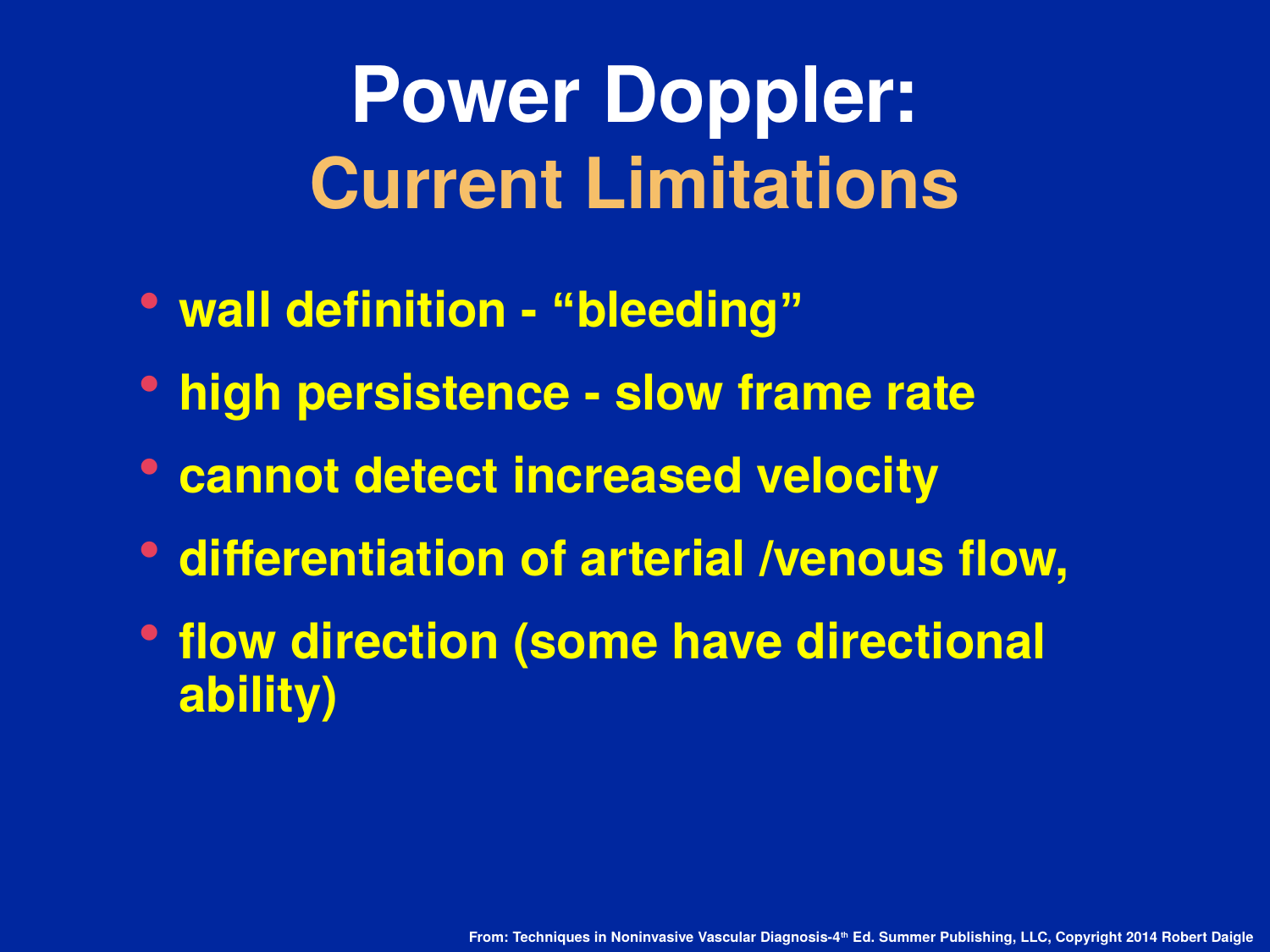

# Power Doppler: Current Limitations
wall definition - “bleeding”
high persistence - slow frame rate
cannot detect increased velocity
differentiation of arterial /venous flow,
flow direction (some have directional ability)